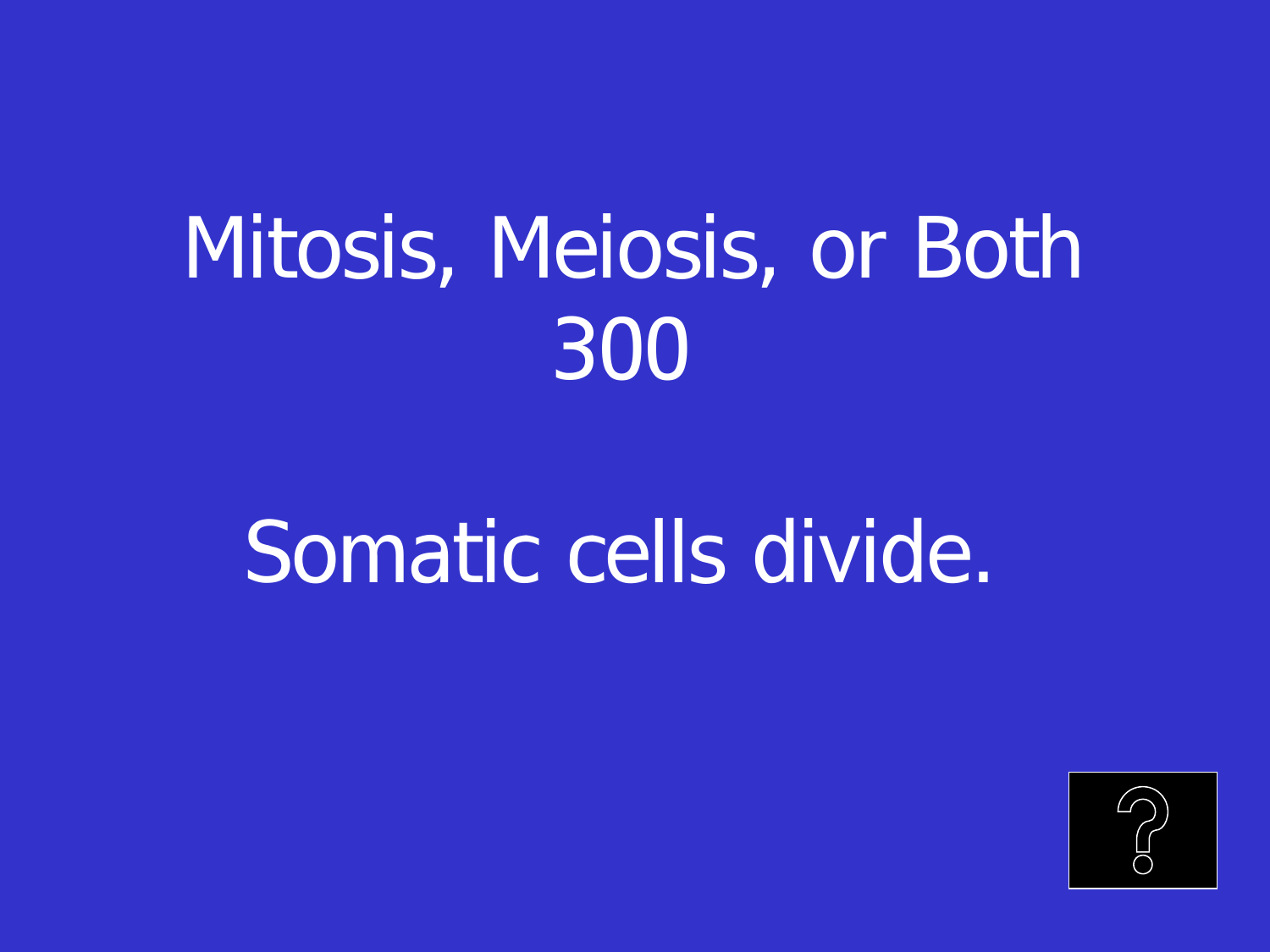

# Mitosis, Meiosis, or Both 300 Somatic cells divide.